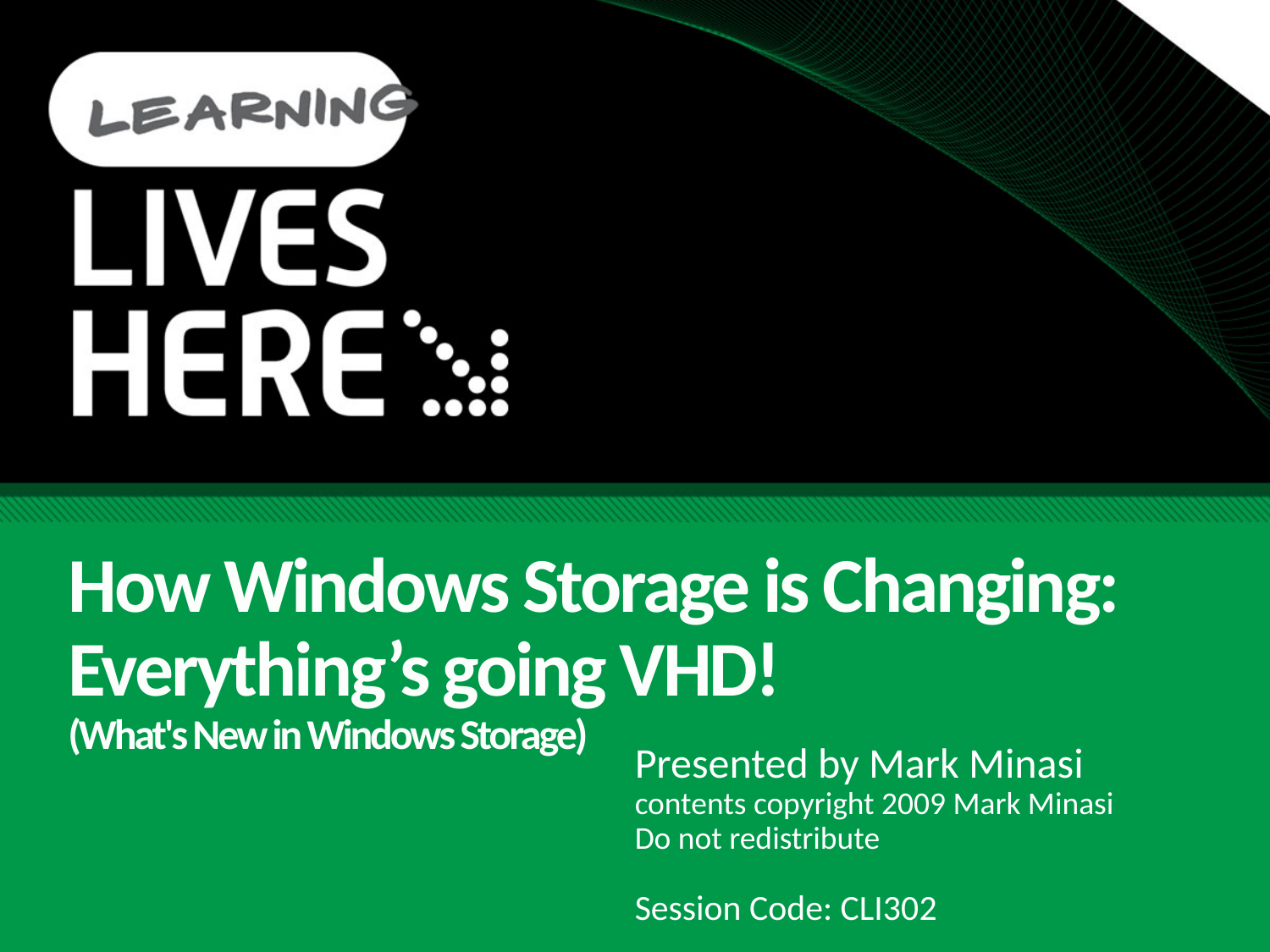

# How Windows Storage is Changing: Everything’s going VHD! (What's New in Windows Storage)
Presented by Mark Minasi
contents copyright 2009 Mark Minasi
Do not redistribute

Session Code: CLI302